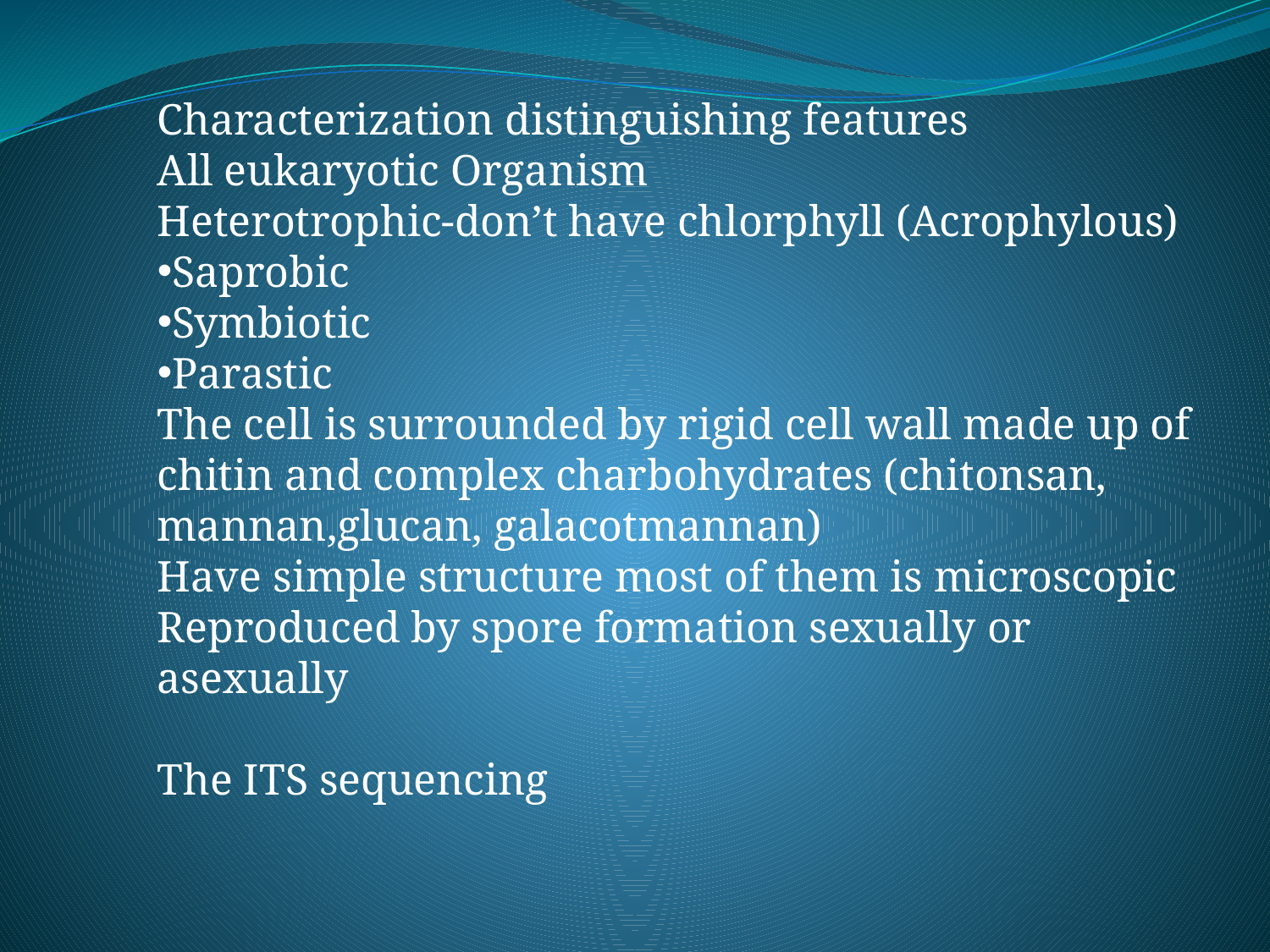

Characterization distinguishing features
All eukaryotic Organism
Heterotrophic-don’t have chlorphyll (Acrophylous)
Saprobic
Symbiotic
Parastic
The cell is surrounded by rigid cell wall made up of chitin and complex charbohydrates (chitonsan, mannan,glucan, galacotmannan)
Have simple structure most of them is microscopic
Reproduced by spore formation sexually or asexually

The ITS sequencing